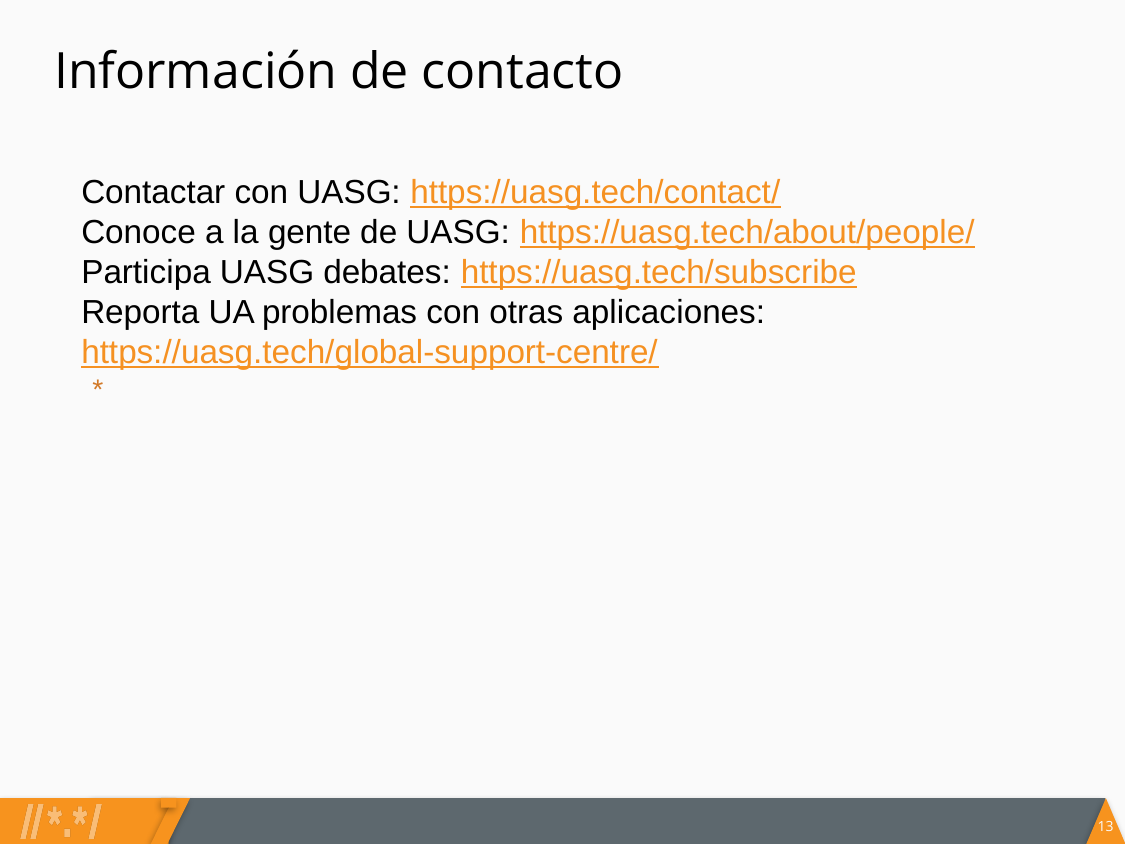

# Información de contacto

Contactar con UASG: https://uasg.tech/contact/
Conoce a la gente de UASG: https://uasg.tech/about/people/
Participa UASG debates: https://uasg.tech/subscribe
Reporta UA problemas con otras aplicaciones: https://uasg.tech/global-support-centre/